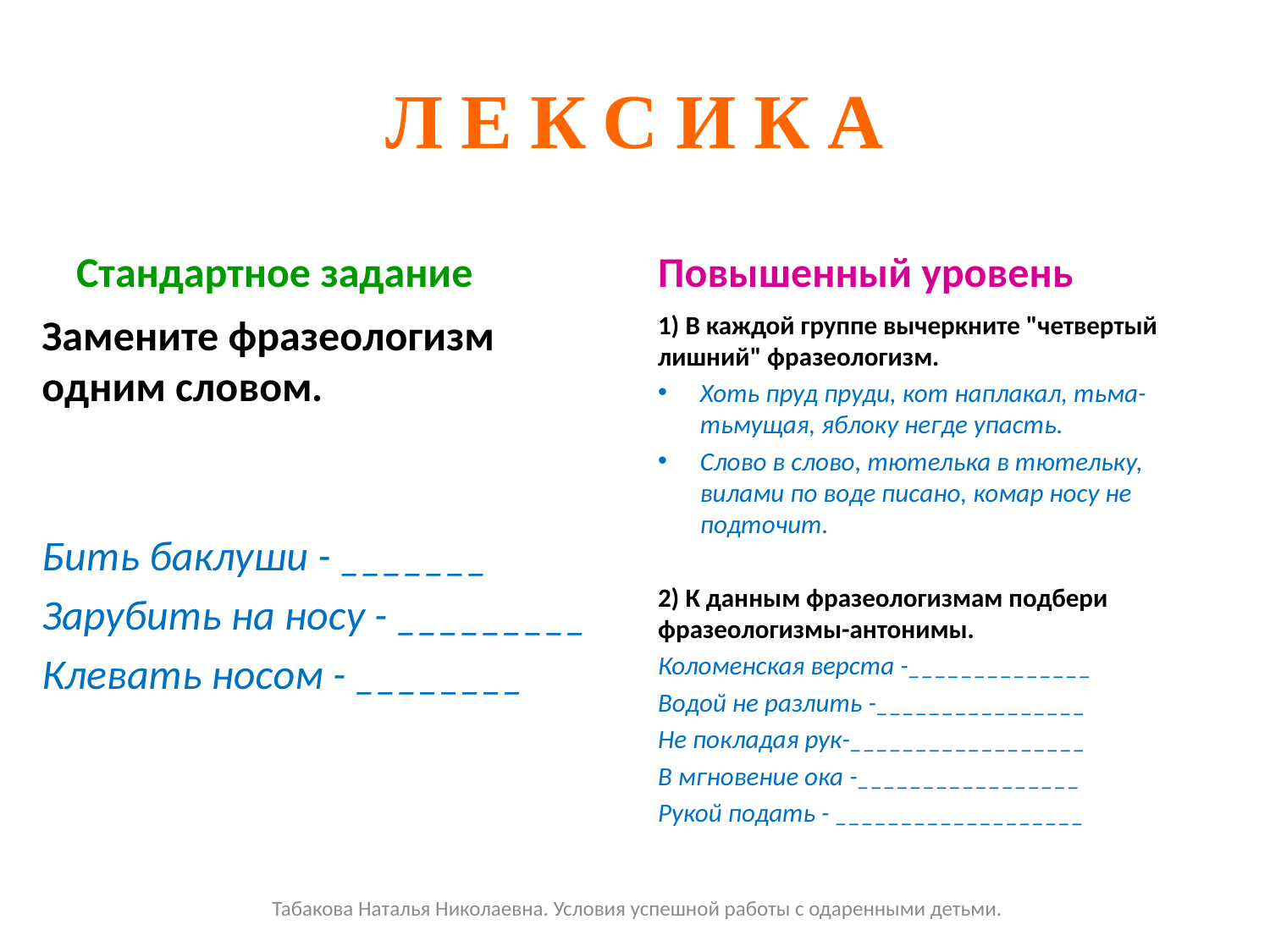

# ЛЕКСИКА
Стандартное задание
Повышенный уровень
Замените фразеологизм одним словом.

Бить баклуши - _______
Зарубить на носу - _________
Клевать носом - ________

1) В каждой группе вычеркните "четвертый лишний" фразеологизм.
Хоть пруд пруди, кот наплакал, тьма-тьмущая, яблоку негде упасть.
Слово в слово, тютелька в тютельку, вилами по воде писано, комар носу не подточит.

2) К данным фразеологизмам подбери фразеологизмы-антонимы.
Коломенская верста -______________
Водой не разлить -________________
Не покладая рук-__________________
В мгновение ока -_________________
Рукой подать - ___________________

Табакова Наталья Николаевна. Условия успешной работы с одаренными детьми.